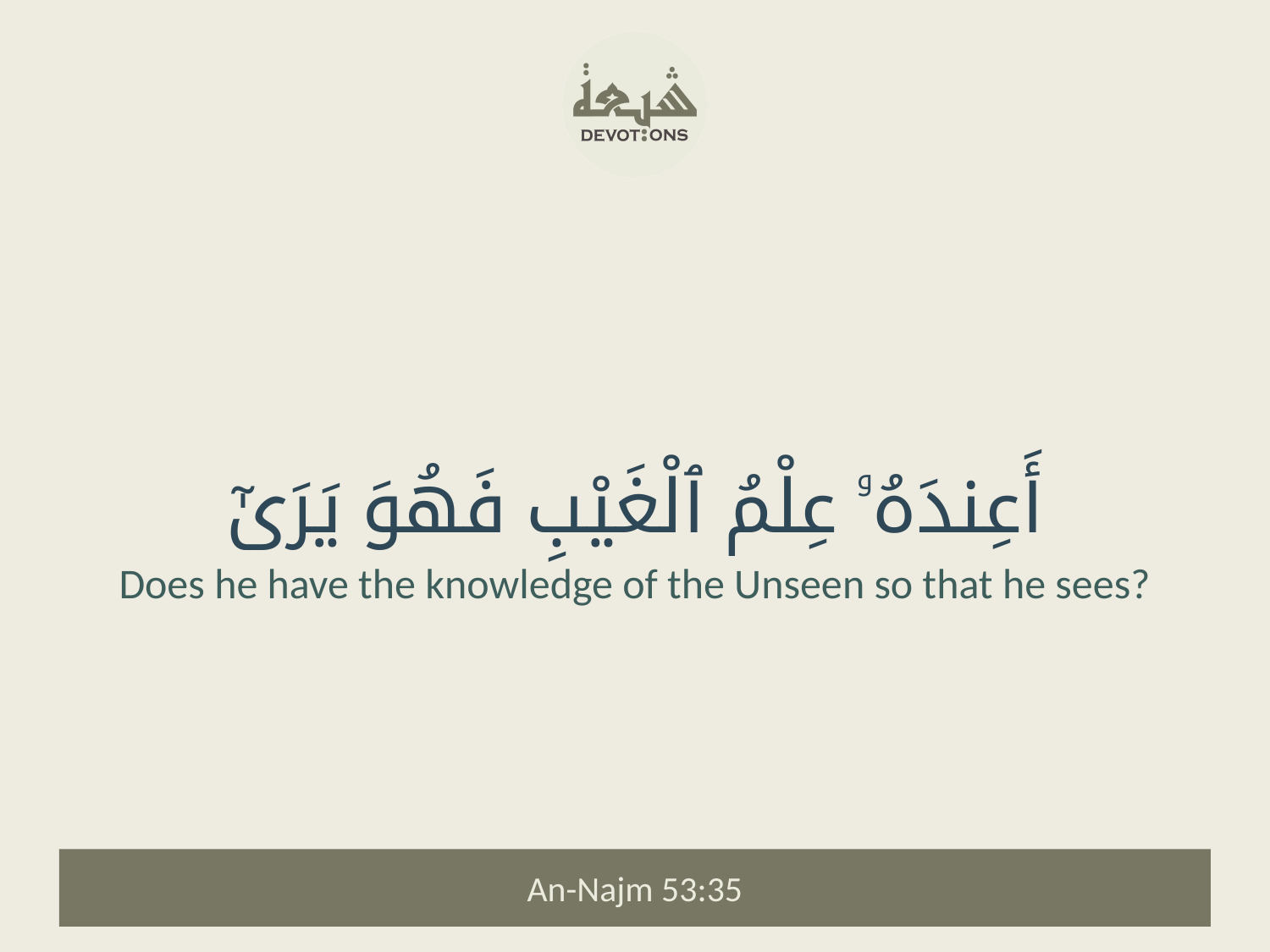

أَعِندَهُۥ عِلْمُ ٱلْغَيْبِ فَهُوَ يَرَىٰٓ
Does he have the knowledge of the Unseen so that he sees?
An-Najm 53:35